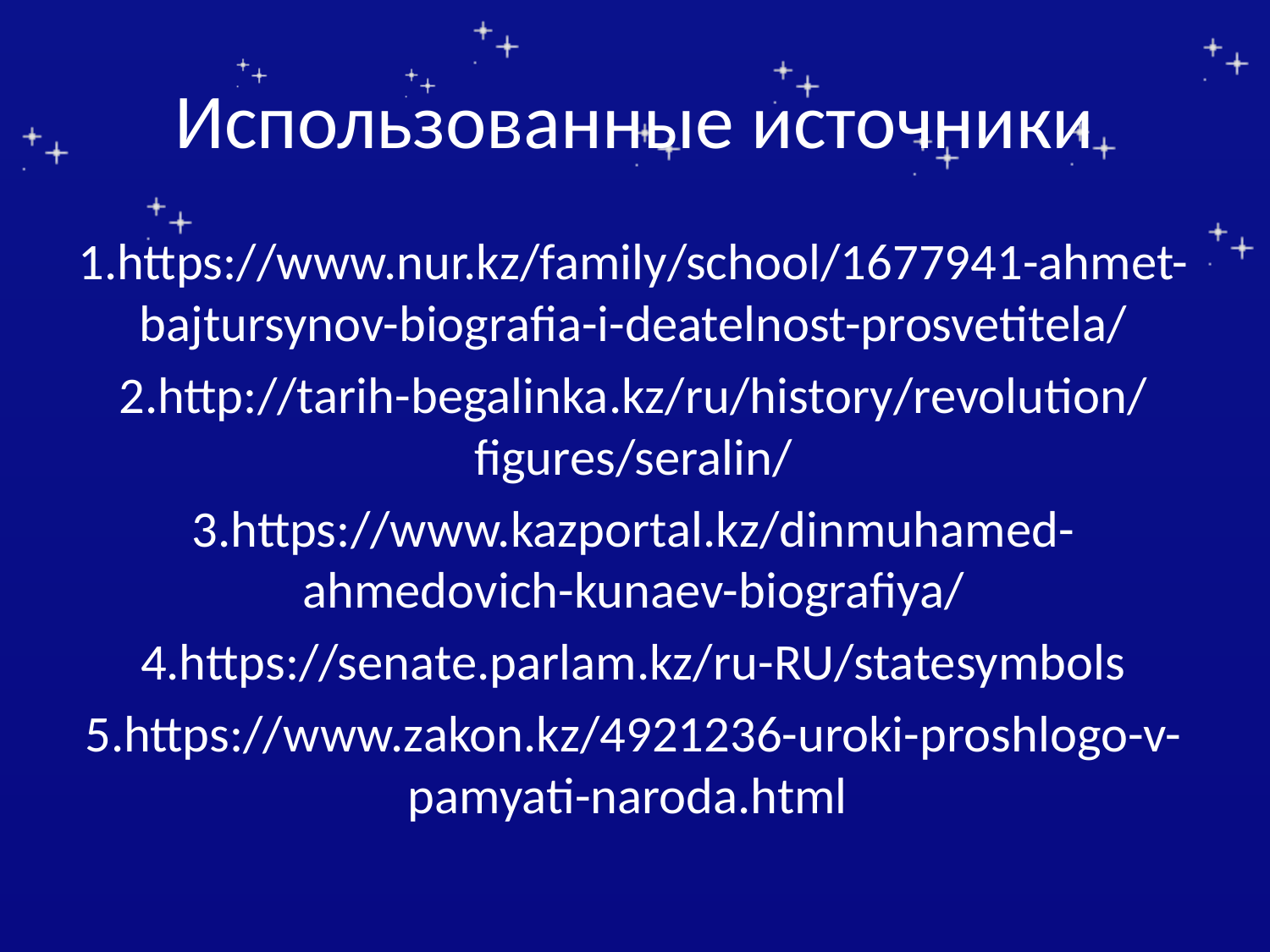

# Использованные источники
1.https://www.nur.kz/family/school/1677941-ahmet-bajtursynov-biografia-i-deatelnost-prosvetitela/
2.http://tarih-begalinka.kz/ru/history/revolution/figures/seralin/
3.https://www.kazportal.kz/dinmuhamed-ahmedovich-kunaev-biografiya/
4.https://senate.parlam.kz/ru-RU/statesymbols
5.https://www.zakon.kz/4921236-uroki-proshlogo-v-pamyati-naroda.html